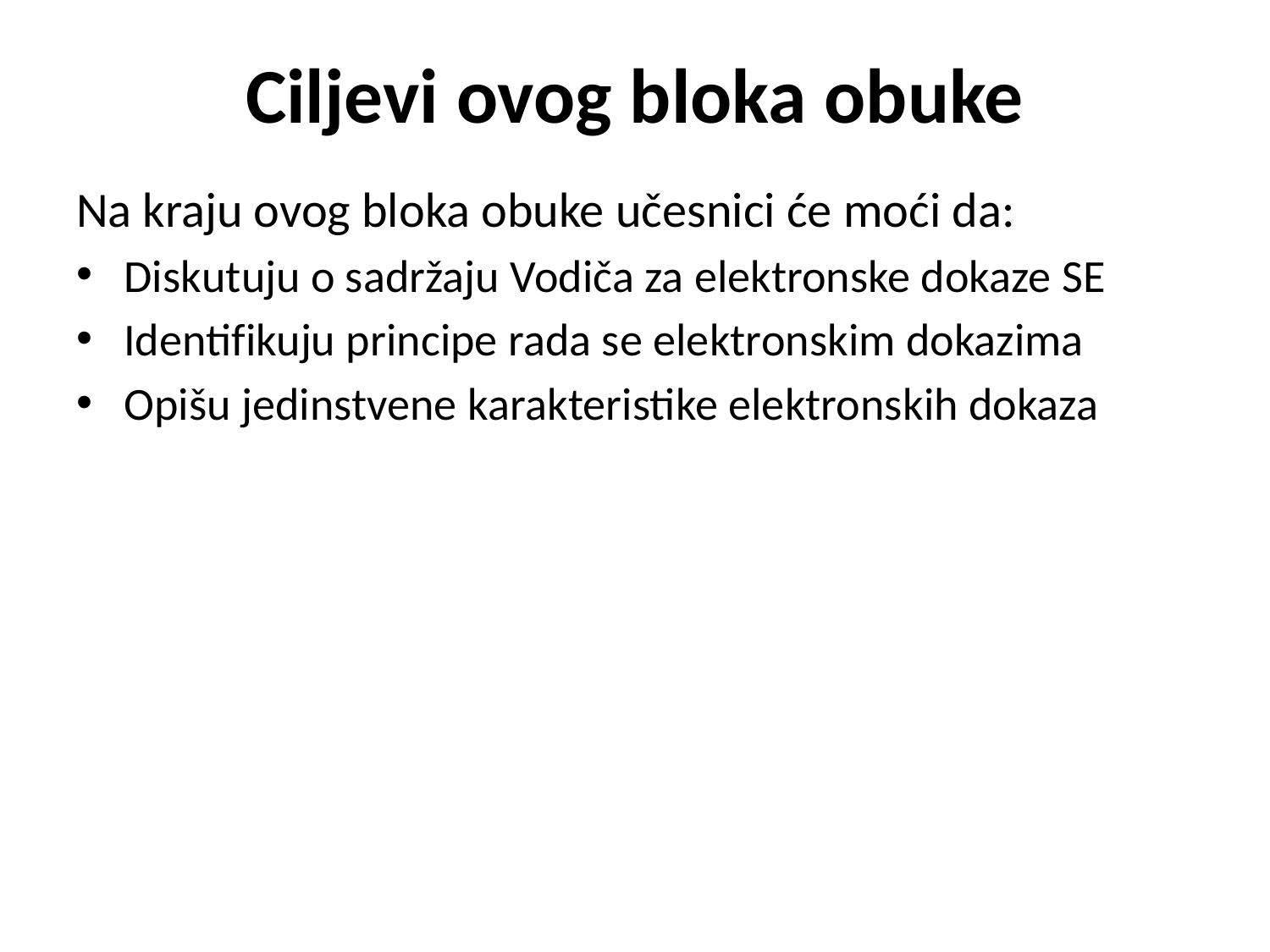

# Ciljevi ovog bloka obuke
Na kraju ovog bloka obuke učesnici će moći da:
Diskutuju o sadržaju Vodiča za elektronske dokaze SE
Identifikuju principe rada se elektronskim dokazima
Opišu jedinstvene karakteristike elektronskih dokaza